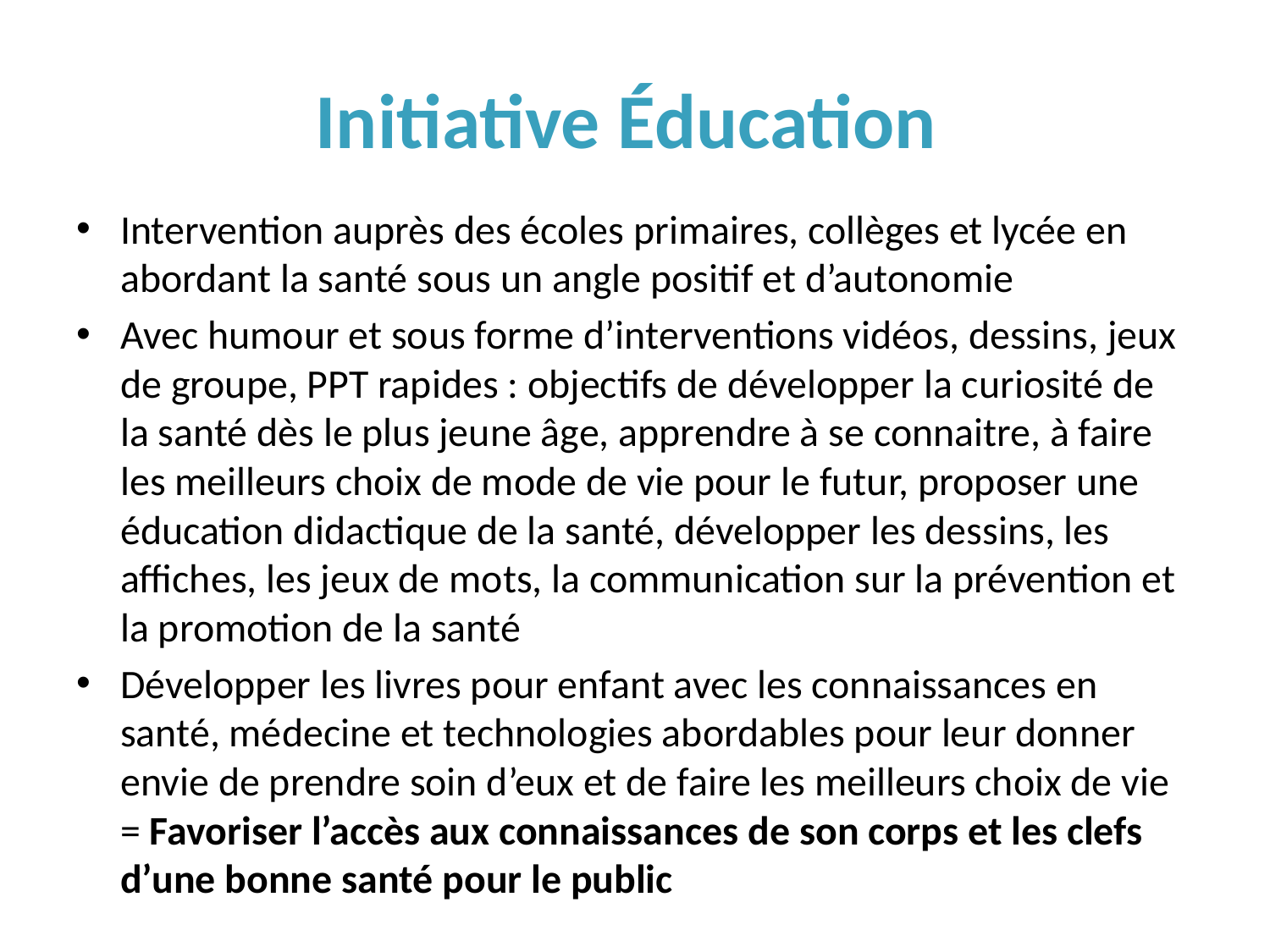

# Initiative Éducation
Intervention auprès des écoles primaires, collèges et lycée en abordant la santé sous un angle positif et d’autonomie
Avec humour et sous forme d’interventions vidéos, dessins, jeux de groupe, PPT rapides : objectifs de développer la curiosité de la santé dès le plus jeune âge, apprendre à se connaitre, à faire les meilleurs choix de mode de vie pour le futur, proposer une éducation didactique de la santé, développer les dessins, les affiches, les jeux de mots, la communication sur la prévention et la promotion de la santé
Développer les livres pour enfant avec les connaissances en santé, médecine et technologies abordables pour leur donner envie de prendre soin d’eux et de faire les meilleurs choix de vie = Favoriser l’accès aux connaissances de son corps et les clefs d’une bonne santé pour le public